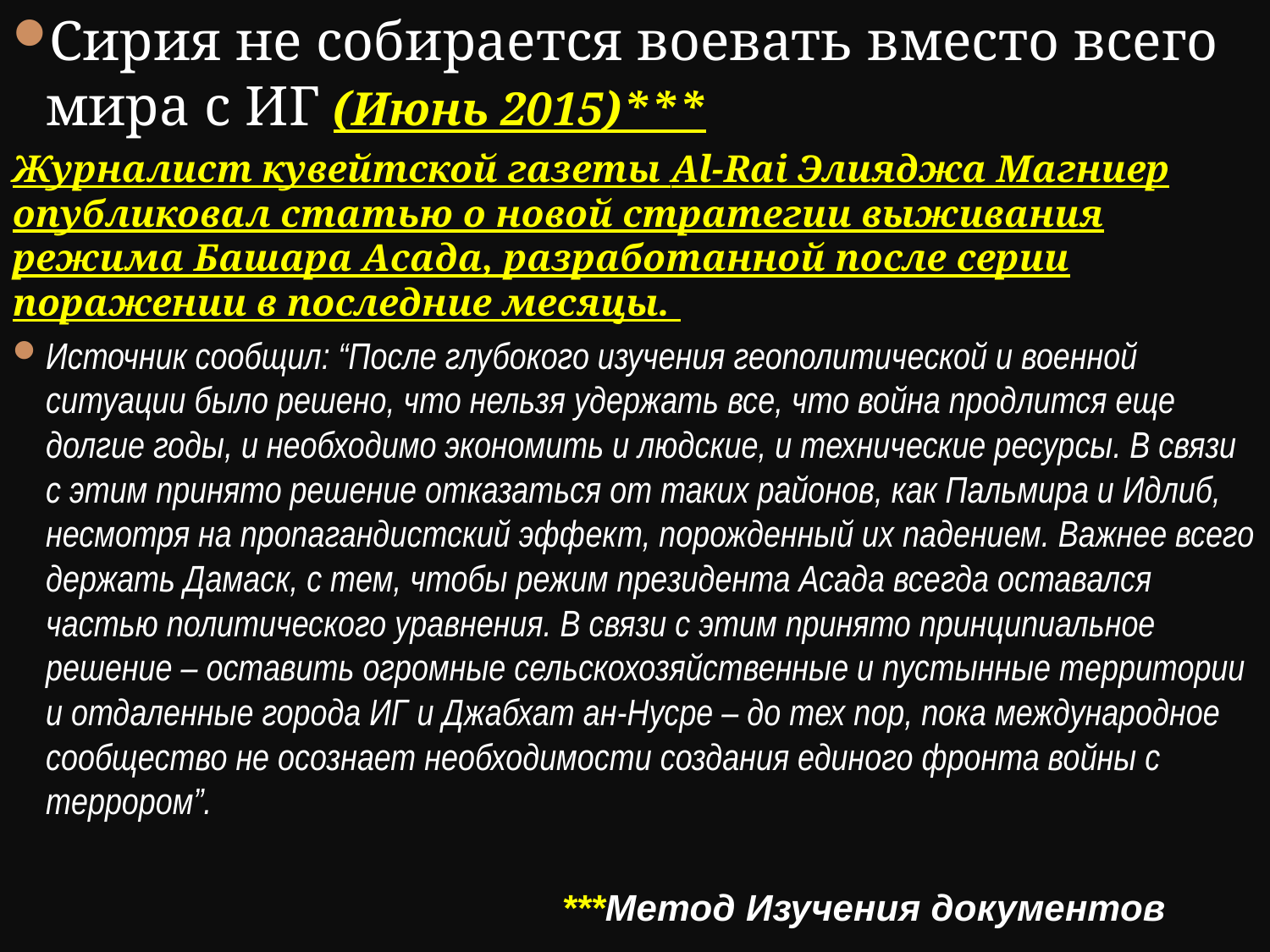

Сирия не собирается воевать вместо всего мира с ИГ (Июнь 2015)***
Журналист кувейтской газеты Al-Rai Элияджа Магниер опубликовал статью о новой стратегии выживания режима Башара Асада, разработанной после серии поражении в последние месяцы.
Источник сообщил: “После глубокого изучения геополитической и военной ситуации было решено, что нельзя удержать все, что война продлится еще долгие годы, и необходимо экономить и людские, и технические ресурсы. В связи с этим принято решение отказаться от таких районов, как Пальмира и Идлиб, несмотря на пропагандистский эффект, порожденный их падением. Важнее всего держать Дамаск, с тем, чтобы режим президента Асада всегда оставался частью политического уравнения. В связи с этим принято принципиальное решение – оставить огромные сельскохозяйственные и пустынные территории и отдаленные города ИГ и Джабхат ан-Нусре – до тех пор, пока международное сообщество не осознает необходимости создания единого фронта войны с террором”.

                                                     ***Метод Изучения документов